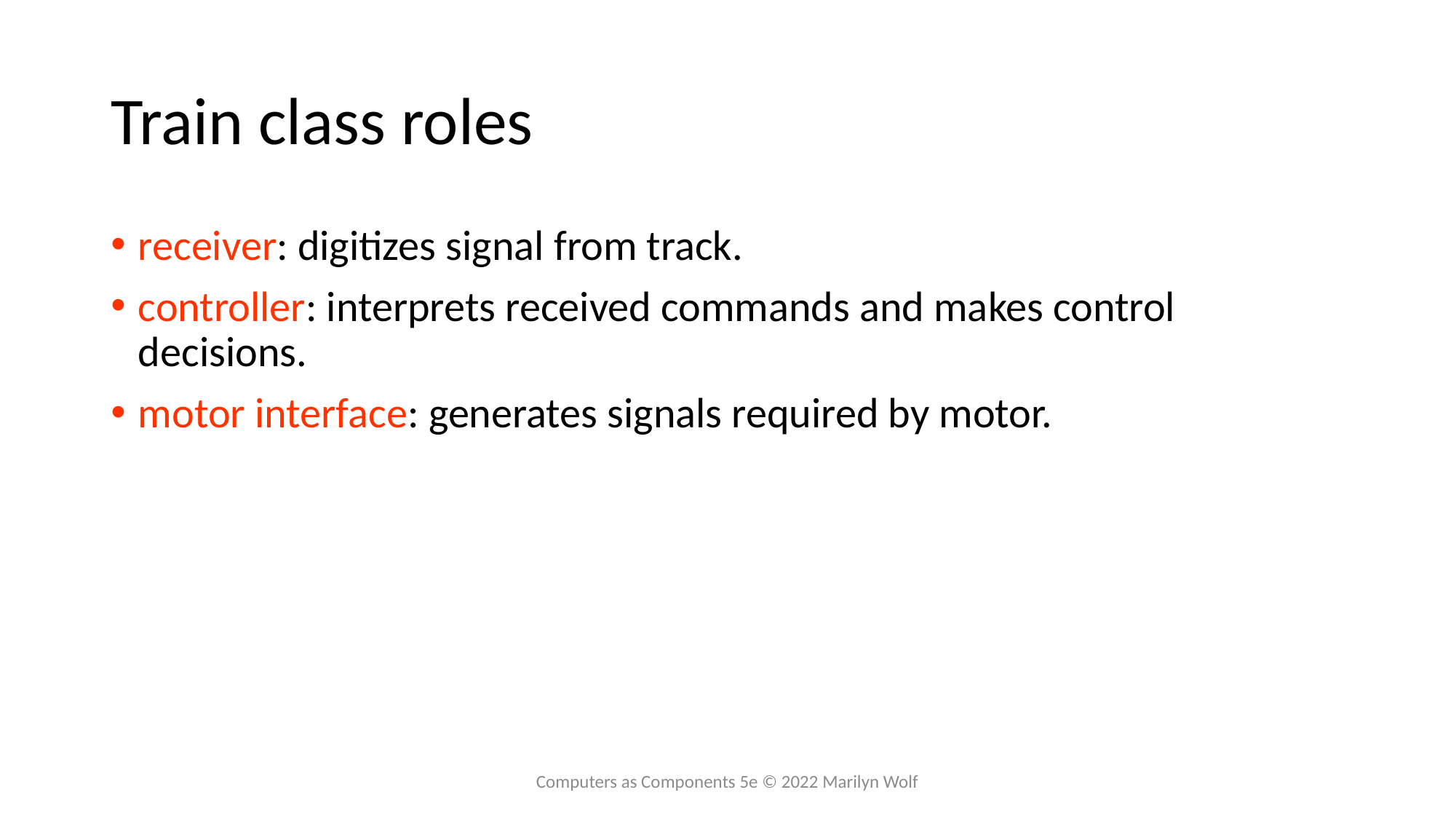

# Train class roles
receiver: digitizes signal from track.
controller: interprets received commands and makes control decisions.
motor interface: generates signals required by motor.
Computers as Components 5e © 2022 Marilyn Wolf